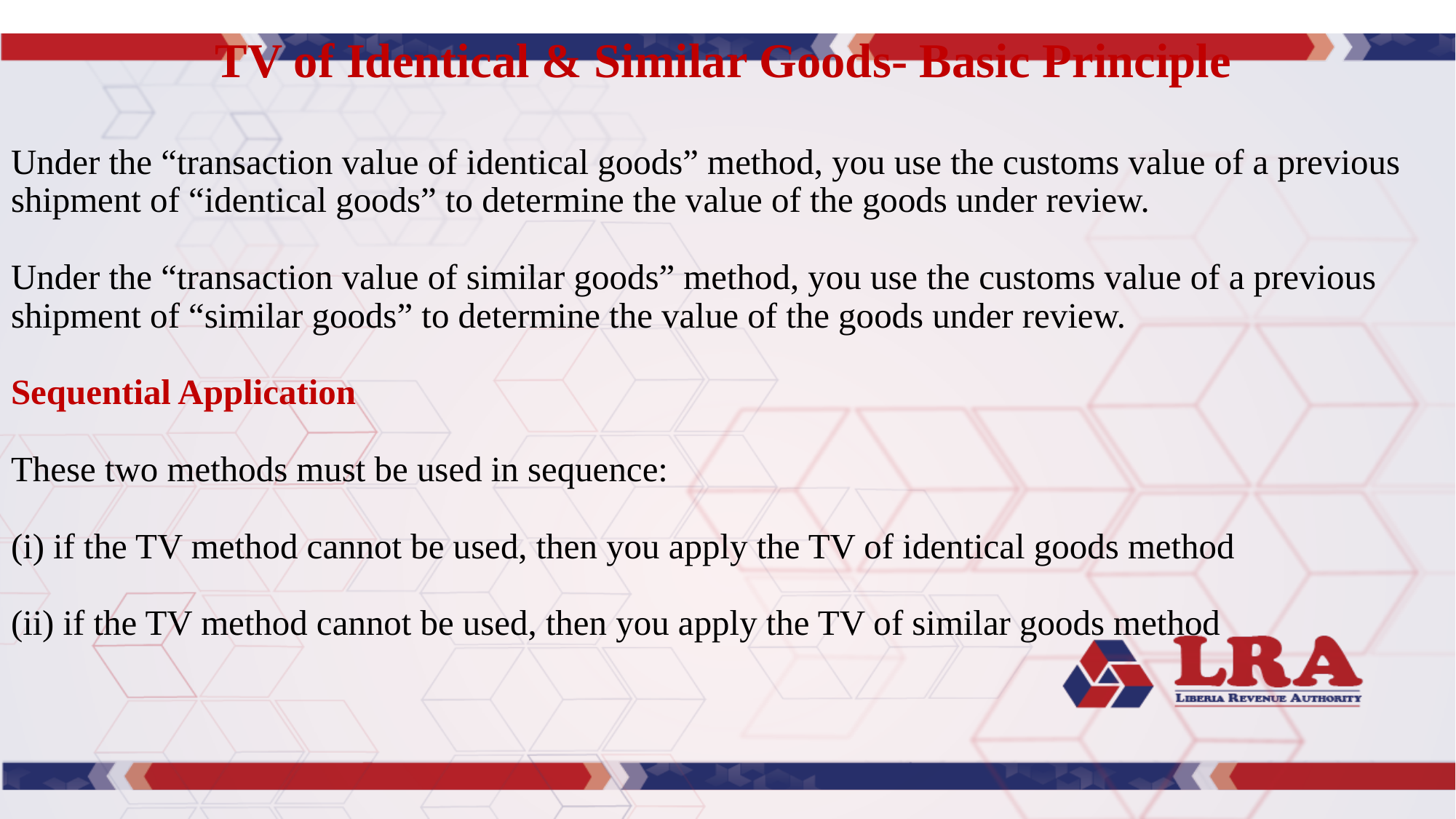

# TV of Identical & Similar Goods- Basic Principle

Under the “transaction value of identical goods” method, you use the customs value of a previous shipment of “identical goods” to determine the value of the goods under review.
Under the “transaction value of similar goods” method, you use the customs value of a previous shipment of “similar goods” to determine the value of the goods under review.
 
Sequential Application
These two methods must be used in sequence:
(i) if the TV method cannot be used, then you apply the TV of identical goods method
(ii) if the TV method cannot be used, then you apply the TV of similar goods method